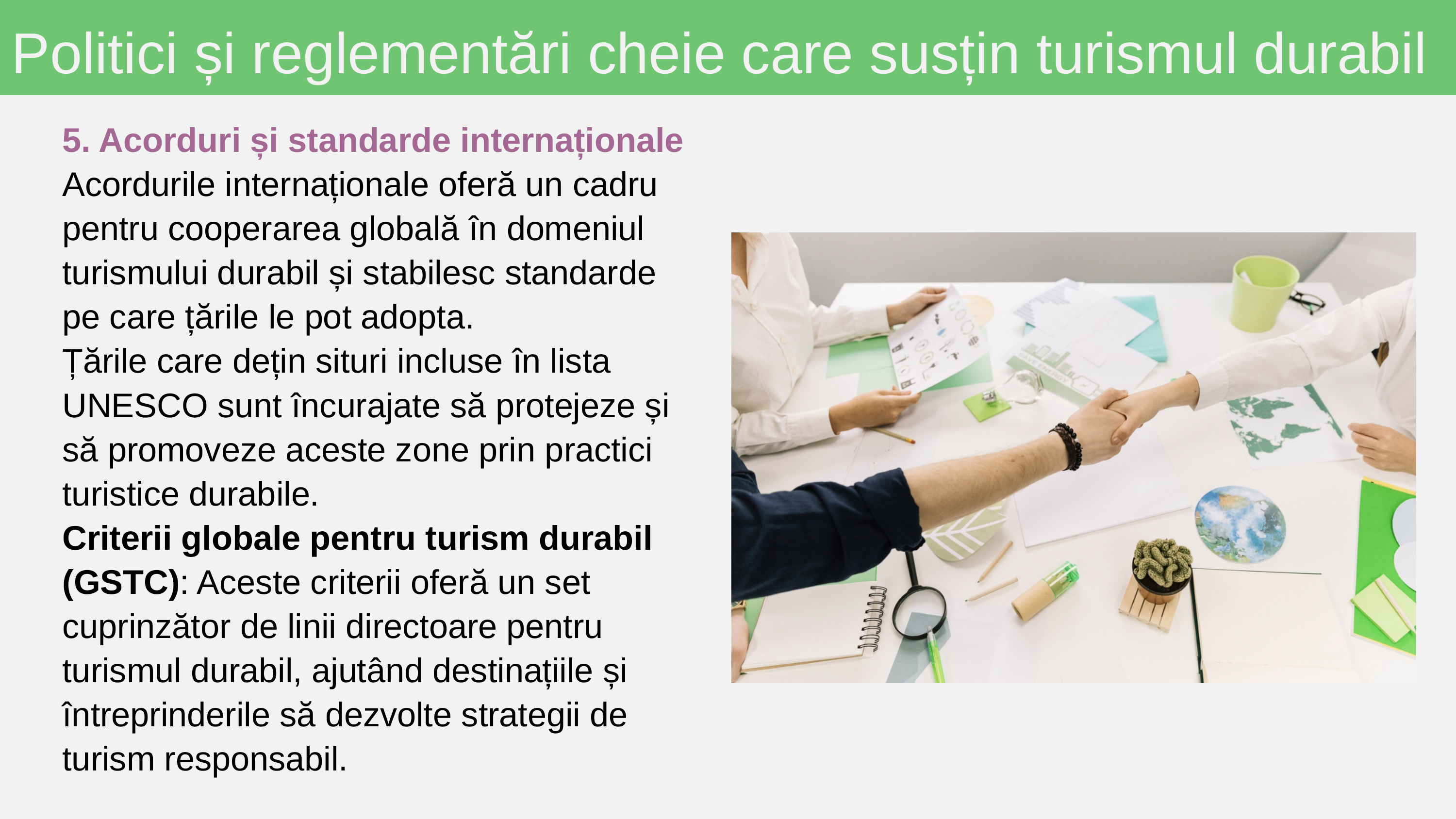

Politici și reglementări cheie care susțin turismul durabil

5. Acorduri și standarde internaționale
Acordurile internaționale oferă un cadru pentru cooperarea globală în domeniul turismului durabil și stabilesc standarde pe care țările le pot adopta.
Țările care dețin situri incluse în lista UNESCO sunt încurajate să protejeze și să promoveze aceste zone prin practici turistice durabile.
Criterii globale pentru turism durabil (GSTC): Aceste criterii oferă un set cuprinzător de linii directoare pentru turismul durabil, ajutând destinațiile și întreprinderile să dezvolte strategii de turism responsabil.